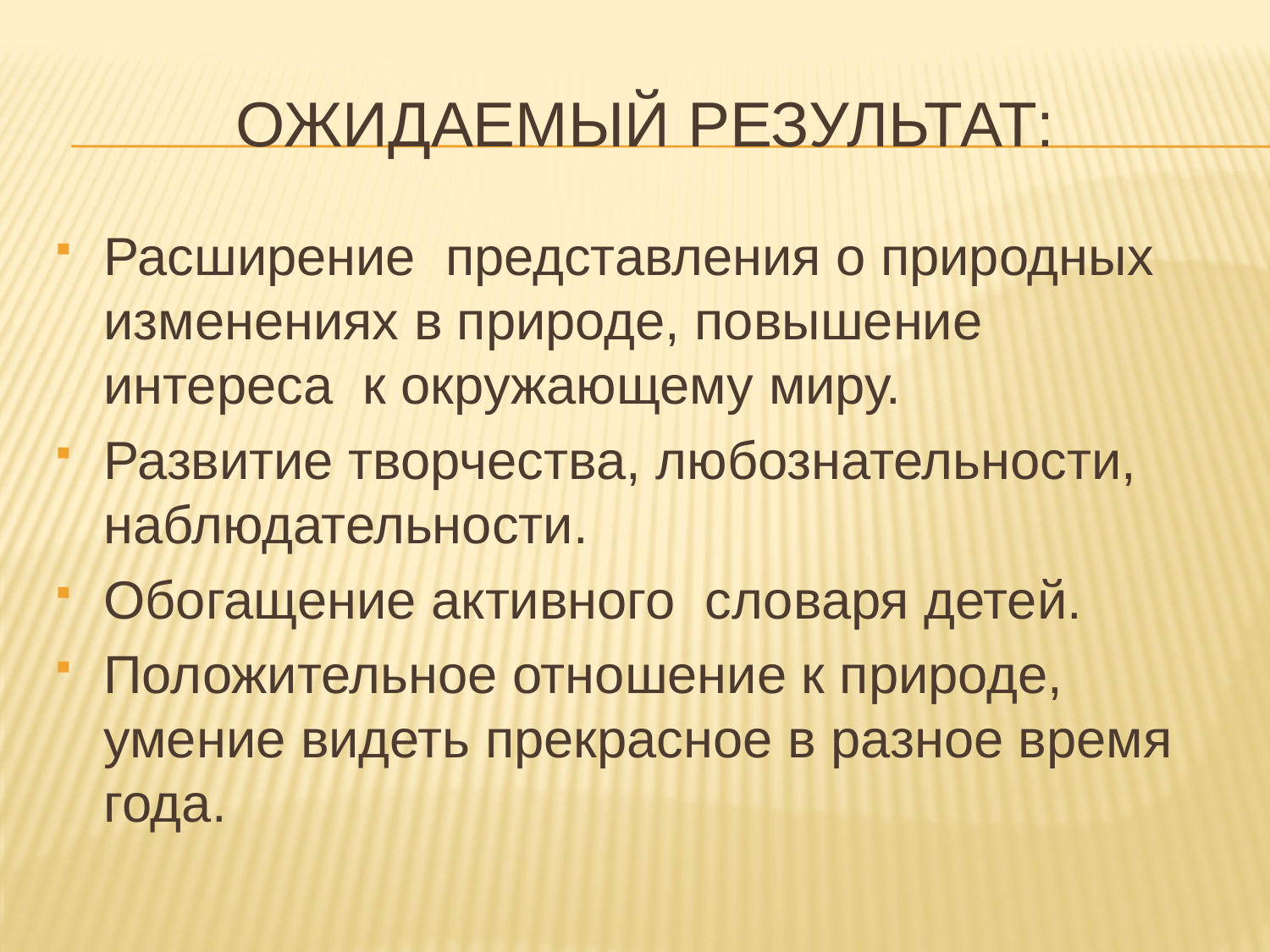

# Ожидаемый результат:
Расширение  представления о природных изменениях в природе, повышение  интереса  к окружающему миру.
Развитие творчества, любознательности, наблюдательности.
Обогащение активного  словаря детей.
Положительное отношение к природе, умение видеть прекрасное в разное время года.